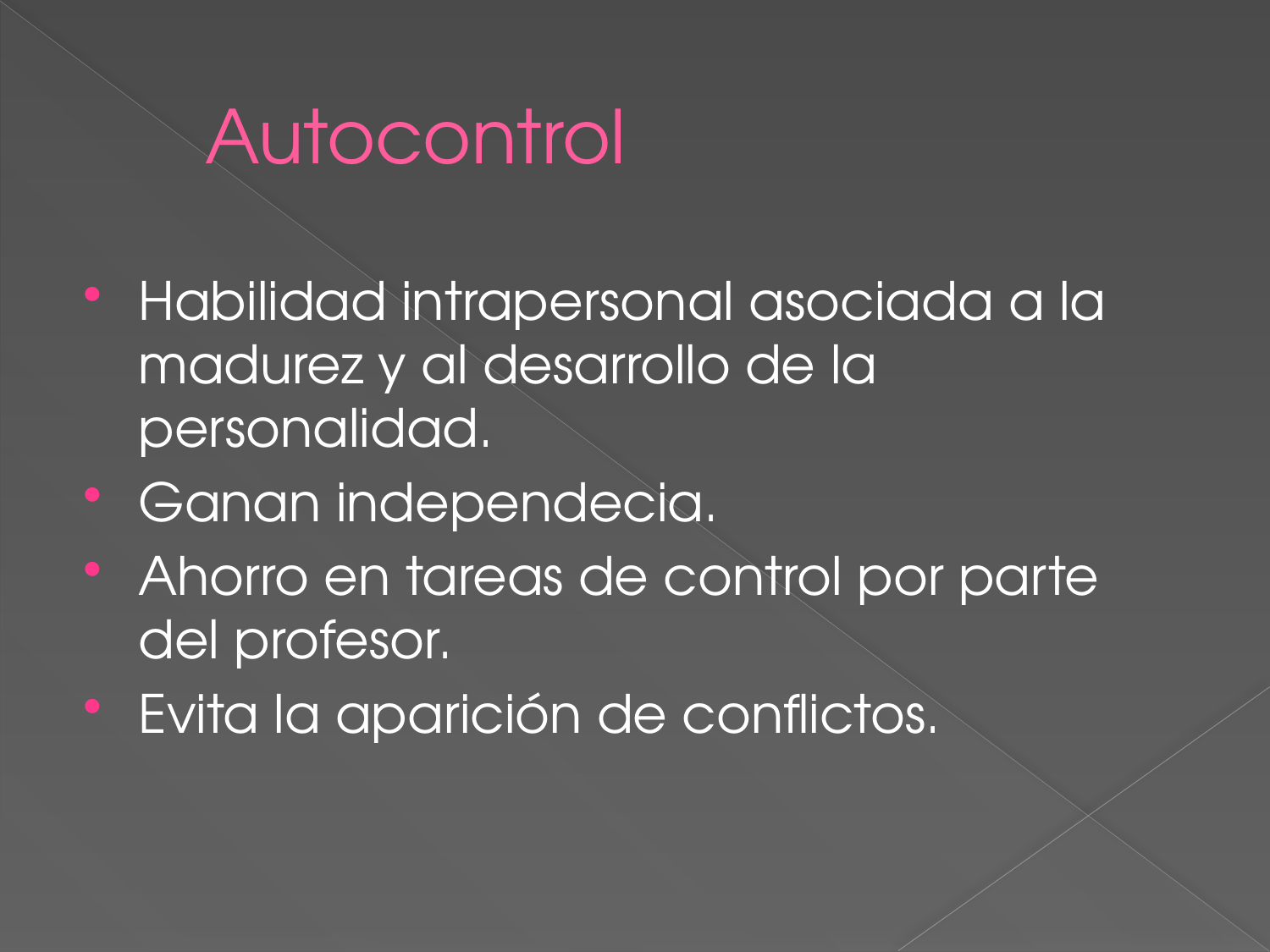

Autocontrol
Habilidad intrapersonal asociada a la madurez y al desarrollo de la personalidad.
Ganan independecia.
Ahorro en tareas de control por parte del profesor.
Evita la aparición de conflictos.